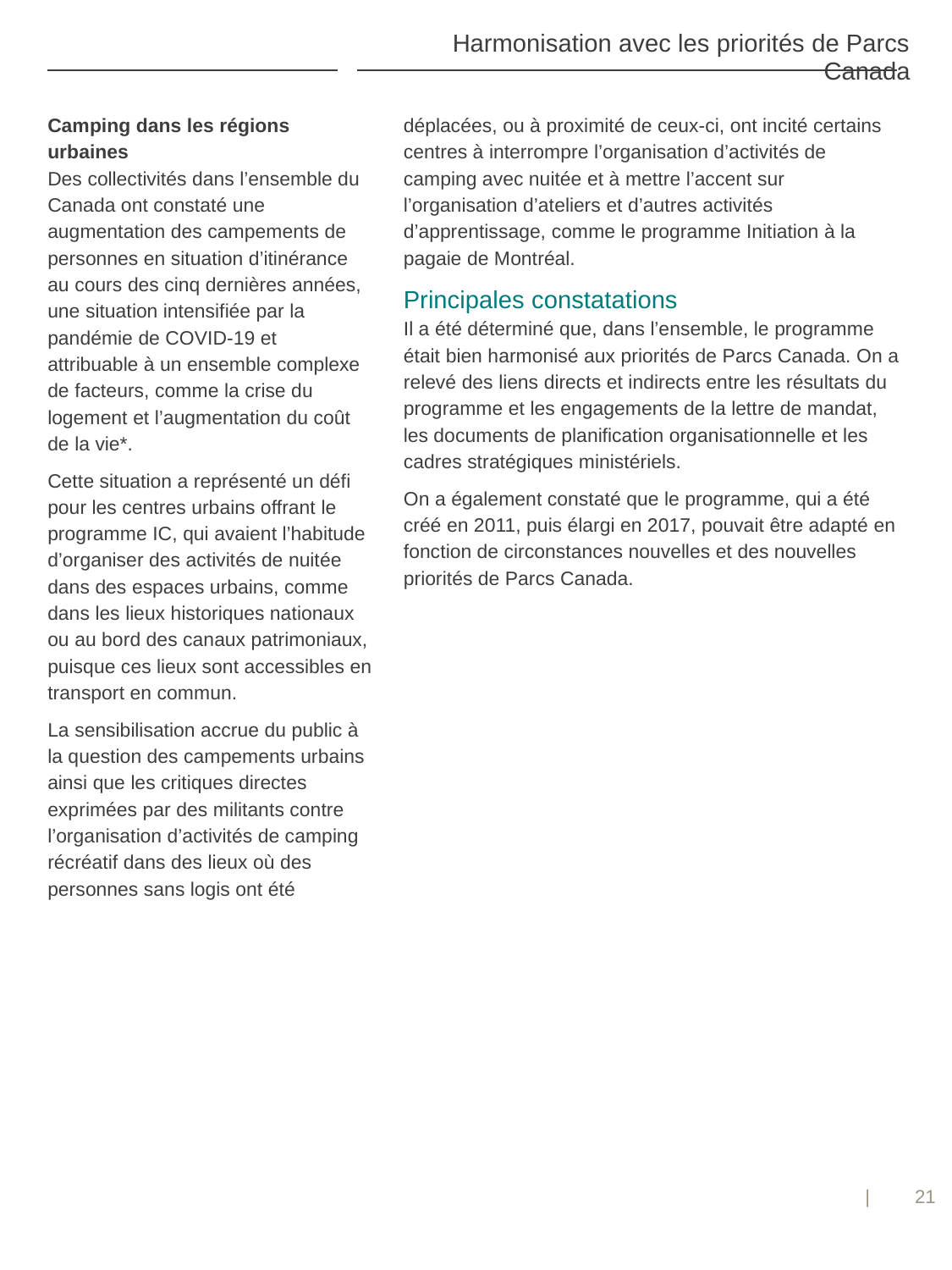

# Harmonisation avec les priorités de Parcs Canada
Camping dans les régions urbaines
Des collectivités dans l’ensemble du Canada ont constaté une augmentation des campements de personnes en situation d’itinérance au cours des cinq dernières années, une situation intensifiée par la pandémie de COVID-19 et attribuable à un ensemble complexe de facteurs, comme la crise du logement et l’augmentation du coût de la vie*.
Cette situation a représenté un défi pour les centres urbains offrant le programme IC, qui avaient l’habitude d’organiser des activités de nuitée dans des espaces urbains, comme dans les lieux historiques nationaux ou au bord des canaux patrimoniaux, puisque ces lieux sont accessibles en transport en commun.
La sensibilisation accrue du public à la question des campements urbains ainsi que les critiques directes exprimées par des militants contre l’organisation d’activités de camping récréatif dans des lieux où des personnes sans logis ont été
déplacées, ou à proximité de ceux-ci, ont incité certains centres à interrompre l’organisation d’activités de camping avec nuitée et à mettre l’accent sur l’organisation d’ateliers et d’autres activités d’apprentissage, comme le programme Initiation à la pagaie de Montréal.
Principales constatations
Il a été déterminé que, dans l’ensemble, le programme était bien harmonisé aux priorités de Parcs Canada. On a relevé des liens directs et indirects entre les résultats du programme et les engagements de la lettre de mandat, les documents de planification organisationnelle et les cadres stratégiques ministériels.
On a également constaté que le programme, qui a été créé en 2011, puis élargi en 2017, pouvait être adapté en fonction de circonstances nouvelles et des nouvelles priorités de Parcs Canada.